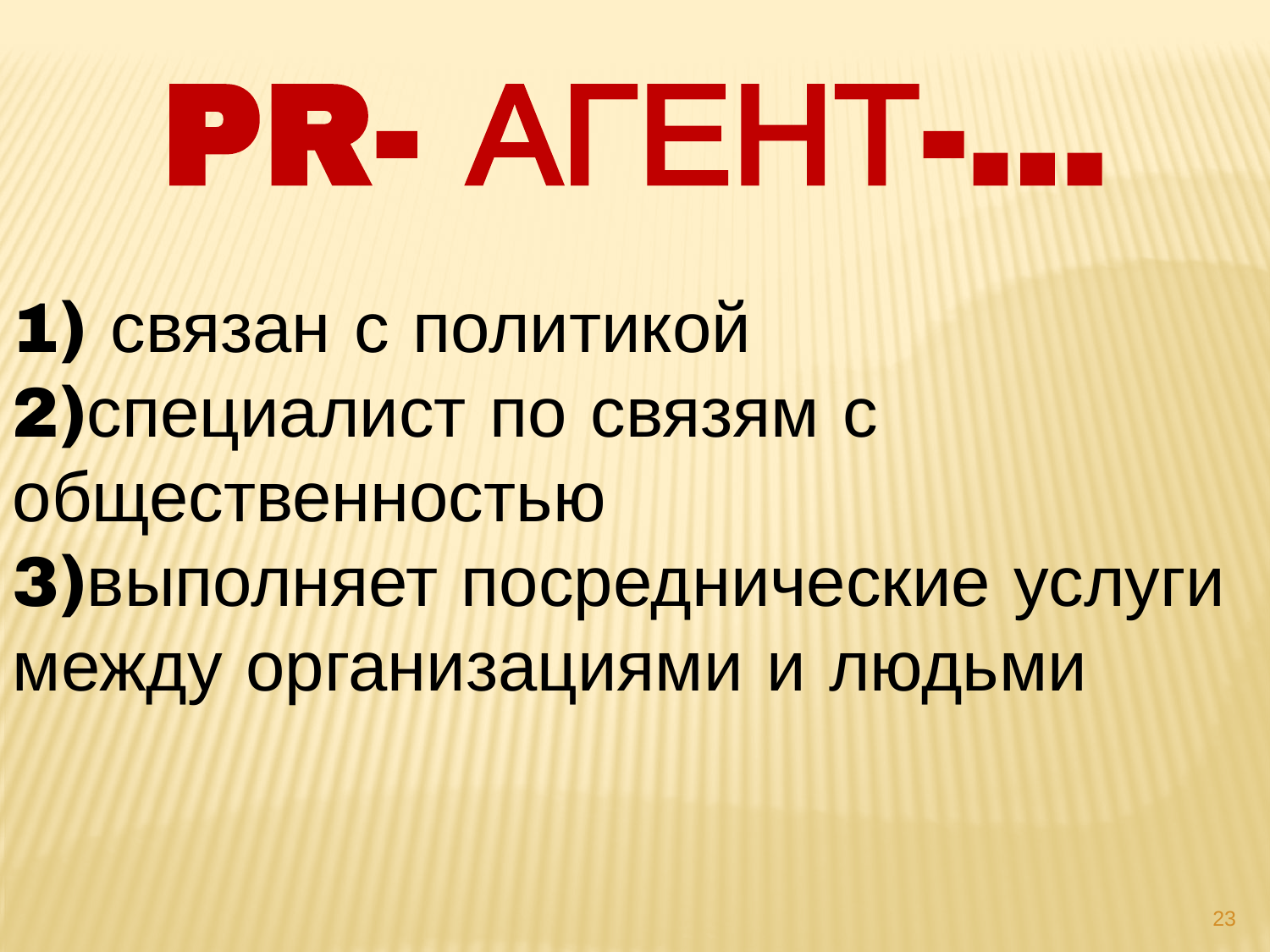

PR- АГЕНТ-…
1) связан с политикой
2)специалист по связям с общественностью
3)выполняет посреднические услуги между организациями и людьми

23